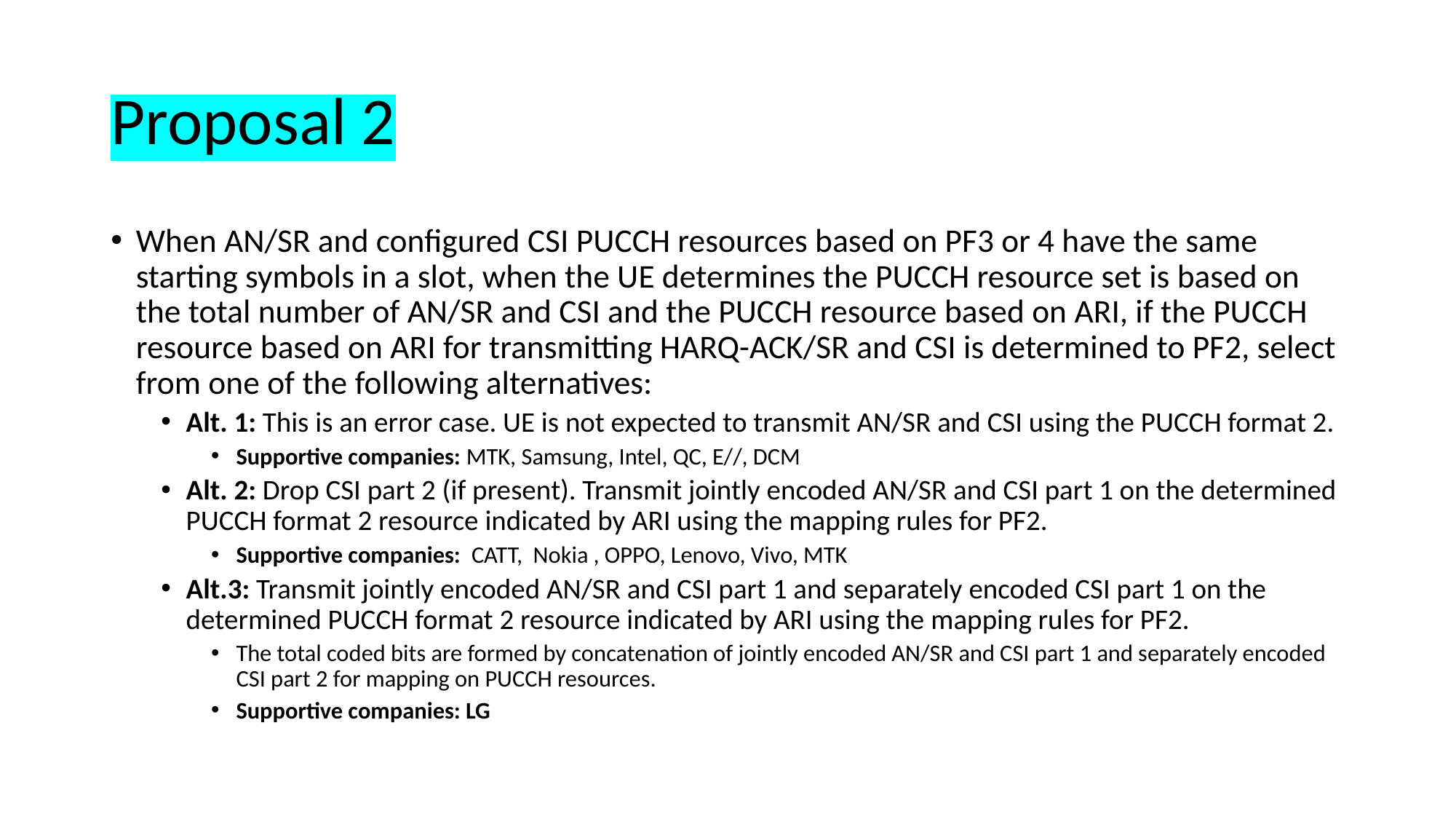

# Proposal 2
When AN/SR and configured CSI PUCCH resources based on PF3 or 4 have the same starting symbols in a slot, when the UE determines the PUCCH resource set is based on the total number of AN/SR and CSI and the PUCCH resource based on ARI, if the PUCCH resource based on ARI for transmitting HARQ-ACK/SR and CSI is determined to PF2, select from one of the following alternatives:
Alt. 1: This is an error case. UE is not expected to transmit AN/SR and CSI using the PUCCH format 2.
Supportive companies: MTK, Samsung, Intel, QC, E//, DCM
Alt. 2: Drop CSI part 2 (if present). Transmit jointly encoded AN/SR and CSI part 1 on the determined PUCCH format 2 resource indicated by ARI using the mapping rules for PF2.
Supportive companies:  CATT,  Nokia , OPPO, Lenovo, Vivo, MTK
Alt.3: Transmit jointly encoded AN/SR and CSI part 1 and separately encoded CSI part 1 on the determined PUCCH format 2 resource indicated by ARI using the mapping rules for PF2.
The total coded bits are formed by concatenation of jointly encoded AN/SR and CSI part 1 and separately encoded CSI part 2 for mapping on PUCCH resources.
Supportive companies: LG